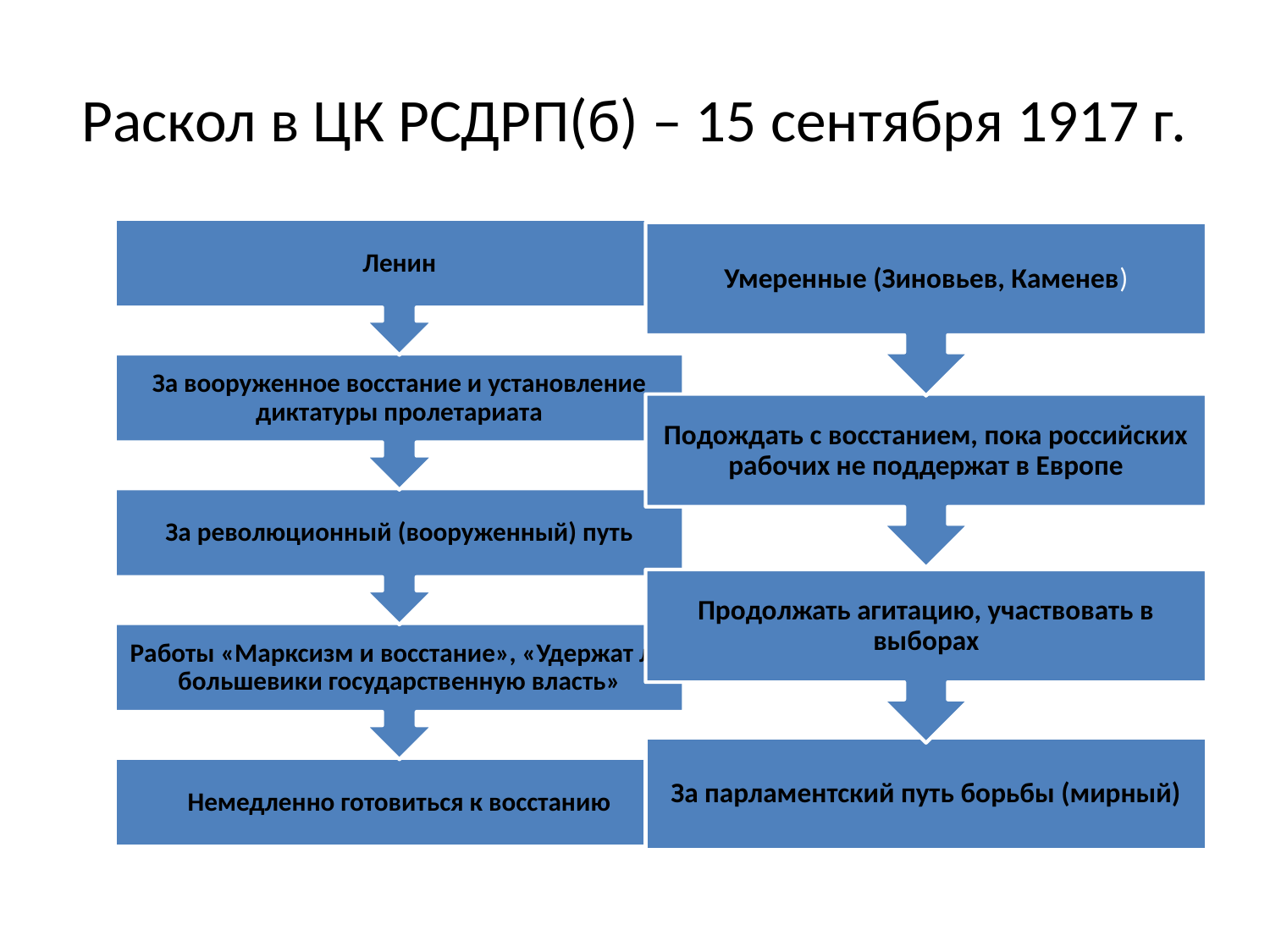

# Раскол в ЦК РСДРП(б) – 15 сентября 1917 г.
Немедленно готовиться к восстанию
Работы «Марксизм и восстание», «Удержат ли большевики государственную власть»
За революционный (вооруженный) путь
За вооруженное восстание и установление диктатуры пролетариата
Ленин
За парламентский путь борьбы (мирный)
Продолжать агитацию, участвовать в выборах
Подождать с восстанием, пока российских рабочих не поддержат в Европе
Умеренные (Зиновьев, Каменев)